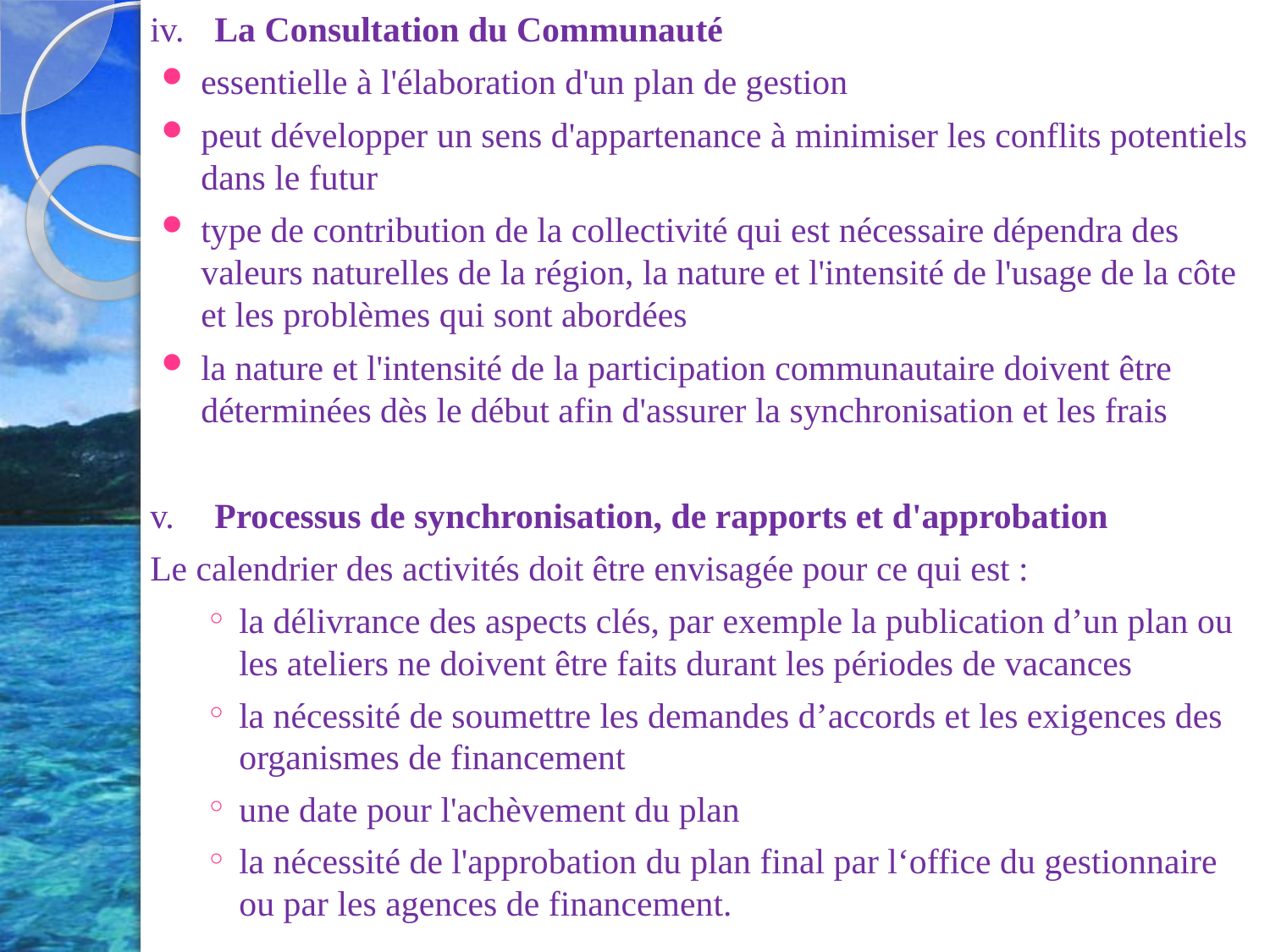

iv. 	La Consultation du Communauté
essentielle à l'élaboration d'un plan de gestion
peut développer un sens d'appartenance à minimiser les conflits potentiels dans le futur
type de contribution de la collectivité qui est nécessaire dépendra des valeurs naturelles de la région, la nature et l'intensité de l'usage de la côte et les problèmes qui sont abordées
la nature et l'intensité de la participation communautaire doivent être déterminées dès le début afin d'assurer la synchronisation et les frais

v. 	Processus de synchronisation, de rapports et d'approbation
Le calendrier des activités doit être envisagée pour ce qui est :
la délivrance des aspects clés, par exemple la publication d’un plan ou les ateliers ne doivent être faits durant les périodes de vacances
la nécessité de soumettre les demandes d’accords et les exigences des organismes de financement
une date pour l'achèvement du plan
la nécessité de l'approbation du plan final par l‘office du gestionnaire ou par les agences de financement.